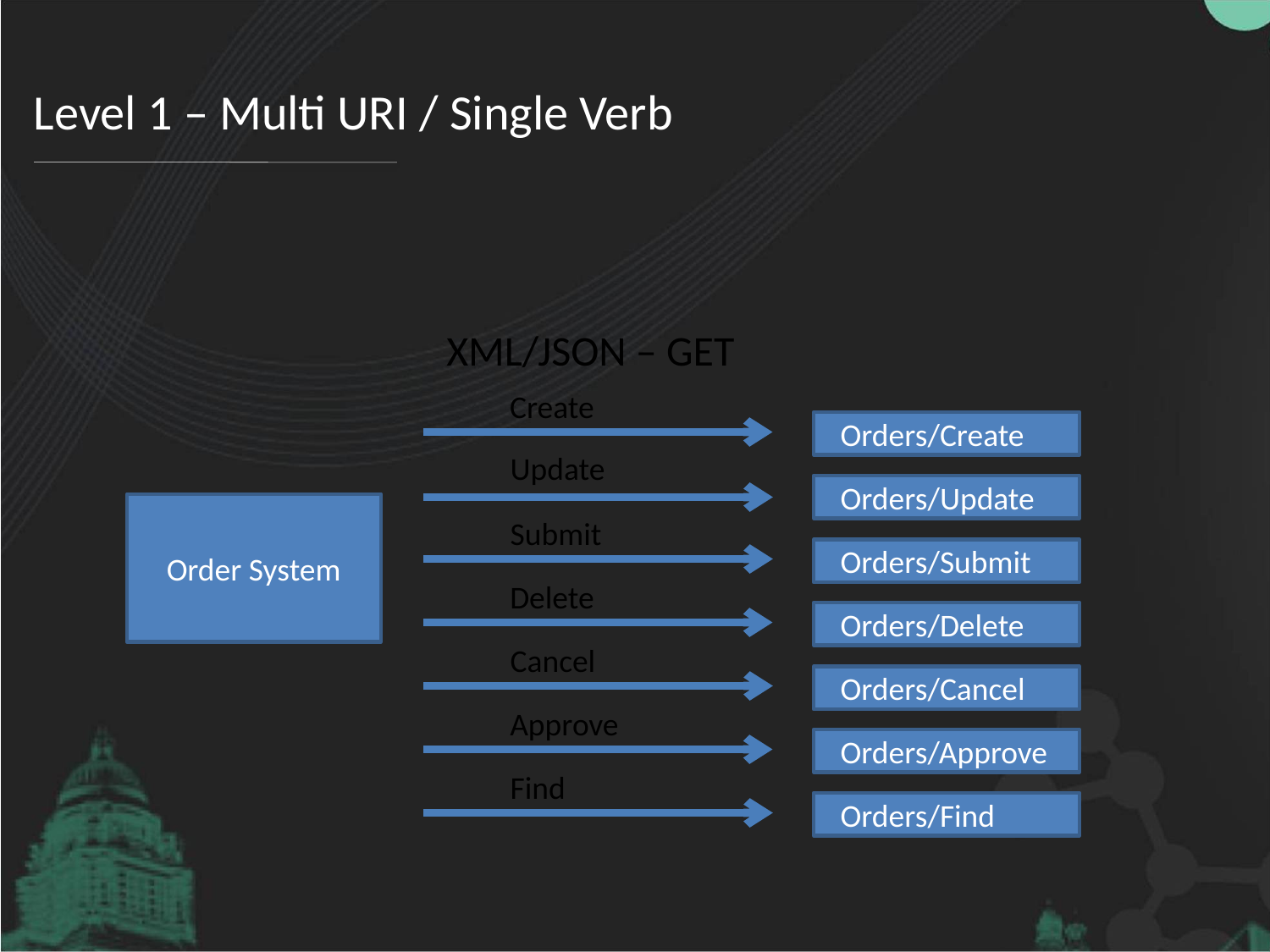

# Level 1 – Multi URI / Single Verb
XML/JSON – GET
Create
  Orders/Create
Update
  Orders/Update
Order System
Submit
  Orders/Submit
Delete
  Orders/Delete
Cancel
  Orders/Cancel
Approve
  Orders/Approve
Find
  Orders/Find